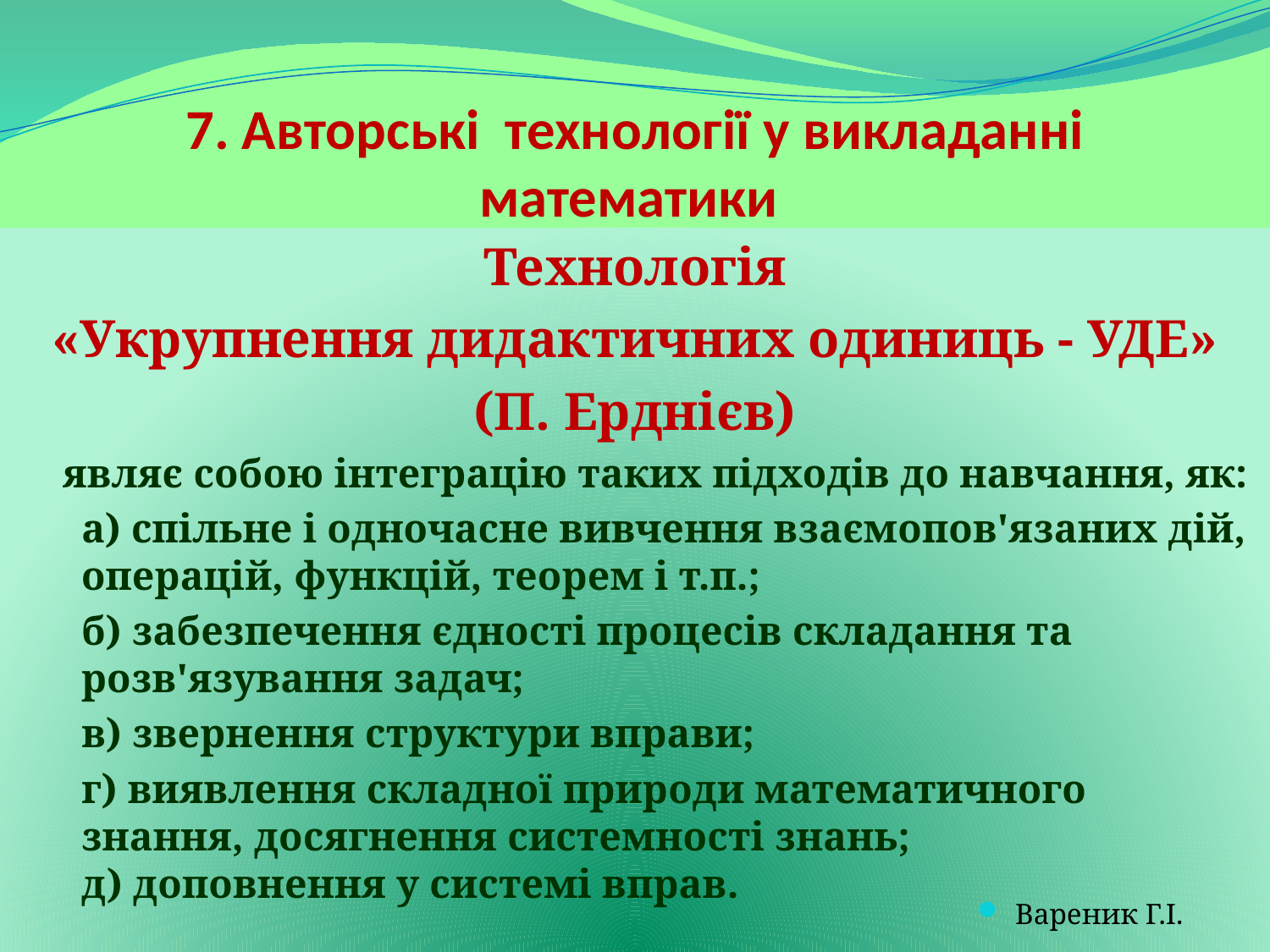

# 7. Авторські  технології у викладанні математики
 Технологія
«Укрупнення дидактичних одиниць - УДЕ»
 (П. Ерднієв)
    являє собою інтеграцію таких підходів до навчання, як:
а) спільне і одночасне вивчення взаємопов'язаних дій, операцій, функцій, теорем і т.п.;
б) забезпечення єдності процесів складання та розв'язування задач;
в) звернення структури вправи;
г) виявлення складної природи математичного знання, досягнення системності знань;
д) доповнення у системі вправ.

Вареник Г.І.